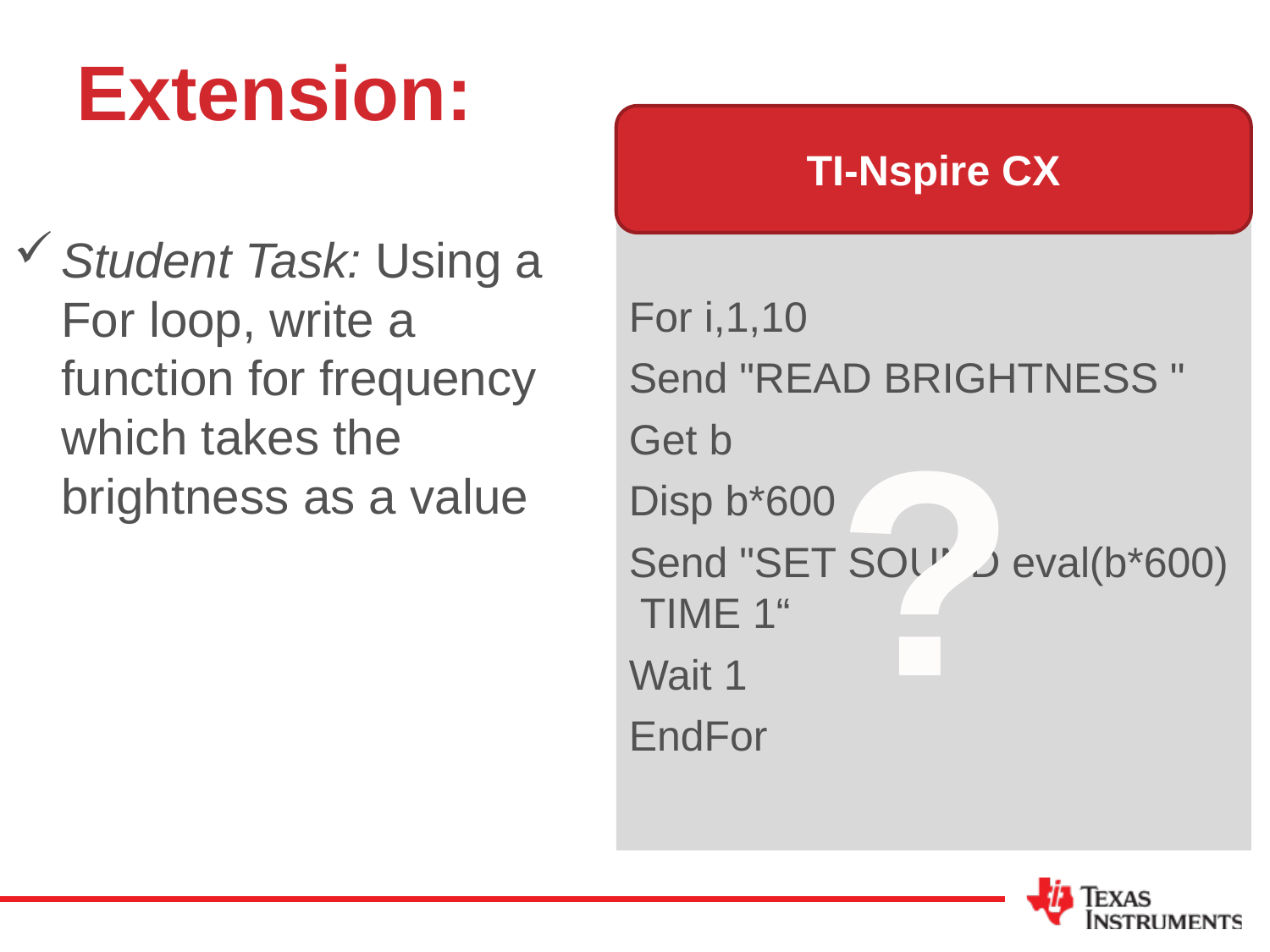

# Extension:
TI-Nspire CX
Student Task: Using a For loop, write a function for frequency which takes the brightness as a value

For i,1,10
Send "READ BRIGHTNESS "
Get b
Disp b*600
Send "SET SOUND eval(b*600)  TIME 1“
Wait 1
EndFor
?